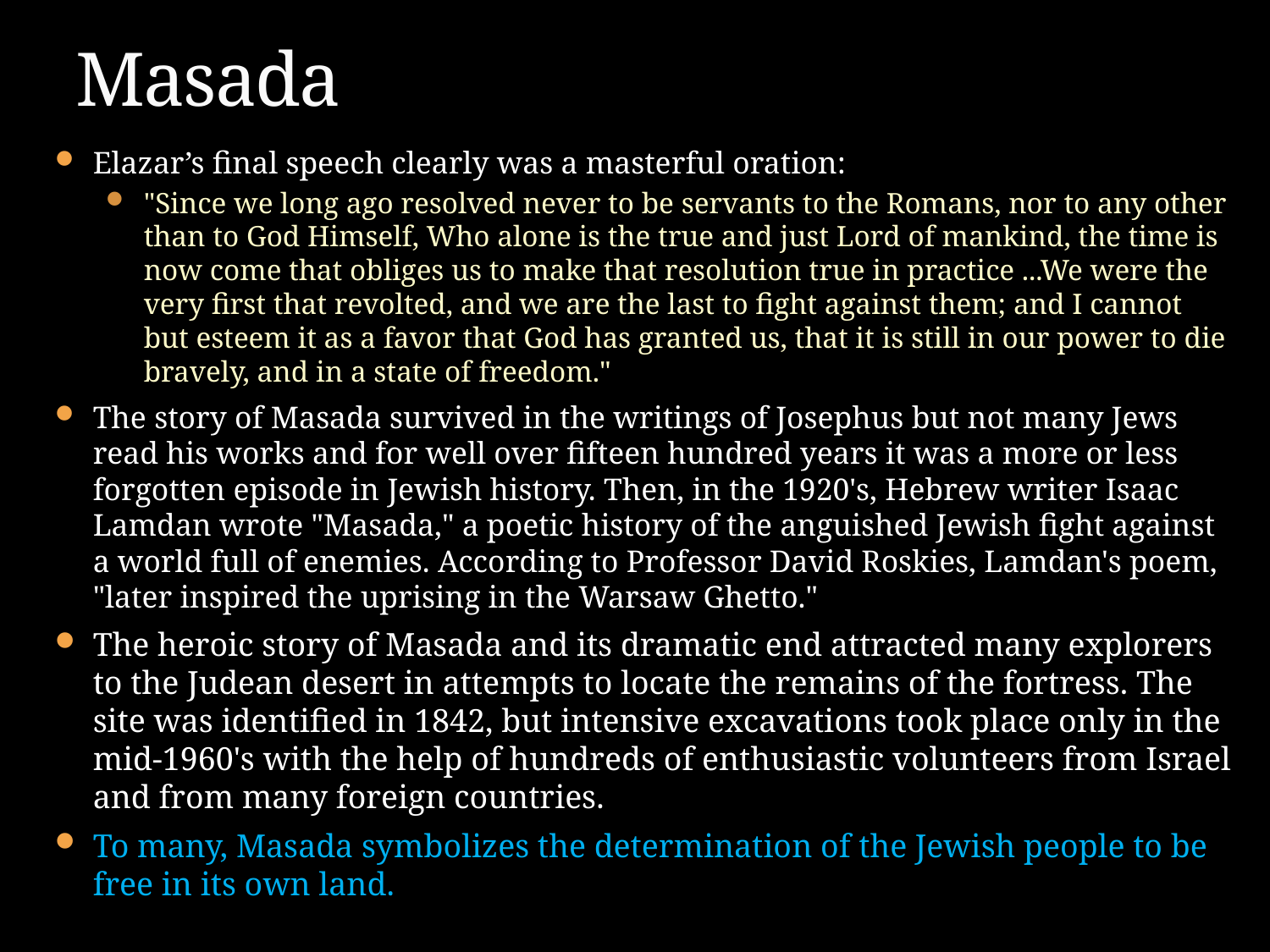

# Masada
Elazar’s final speech clearly was a masterful oration:
"Since we long ago resolved never to be servants to the Romans, nor to any other than to God Himself, Who alone is the true and just Lord of mankind, the time is now come that obliges us to make that resolution true in practice ...We were the very first that revolted, and we are the last to fight against them; and I cannot but esteem it as a favor that God has granted us, that it is still in our power to die bravely, and in a state of freedom."
The story of Masada survived in the writings of Josephus but not many Jews read his works and for well over fifteen hundred years it was a more or less forgotten episode in Jewish history. Then, in the 1920's, Hebrew writer Isaac Lamdan wrote "Masada," a poetic history of the anguished Jewish fight against a world full of enemies. According to Professor David Roskies, Lamdan's poem, "later inspired the uprising in the Warsaw Ghetto."
The heroic story of Masada and its dramatic end attracted many explorers to the Judean desert in attempts to locate the remains of the fortress. The site was identified in 1842, but intensive excavations took place only in the mid-1960's with the help of hundreds of enthusiastic volunteers from Israel and from many foreign countries.
To many, Masada symbolizes the determination of the Jewish people to be free in its own land.